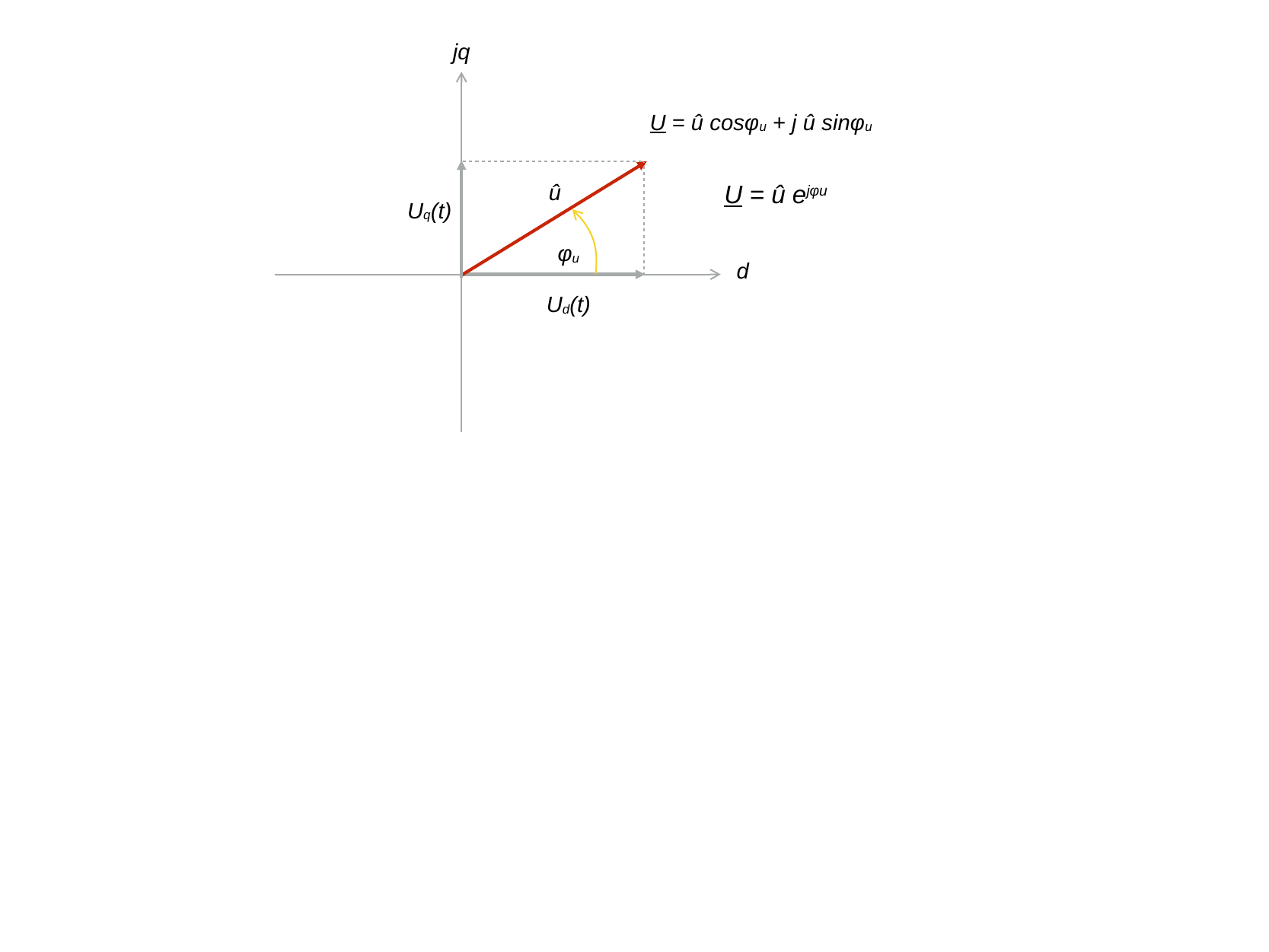

jq

U = û cosφu + j û sinφu

û
U = û ejφu
Uq(t)

φu
d

Ud(t)